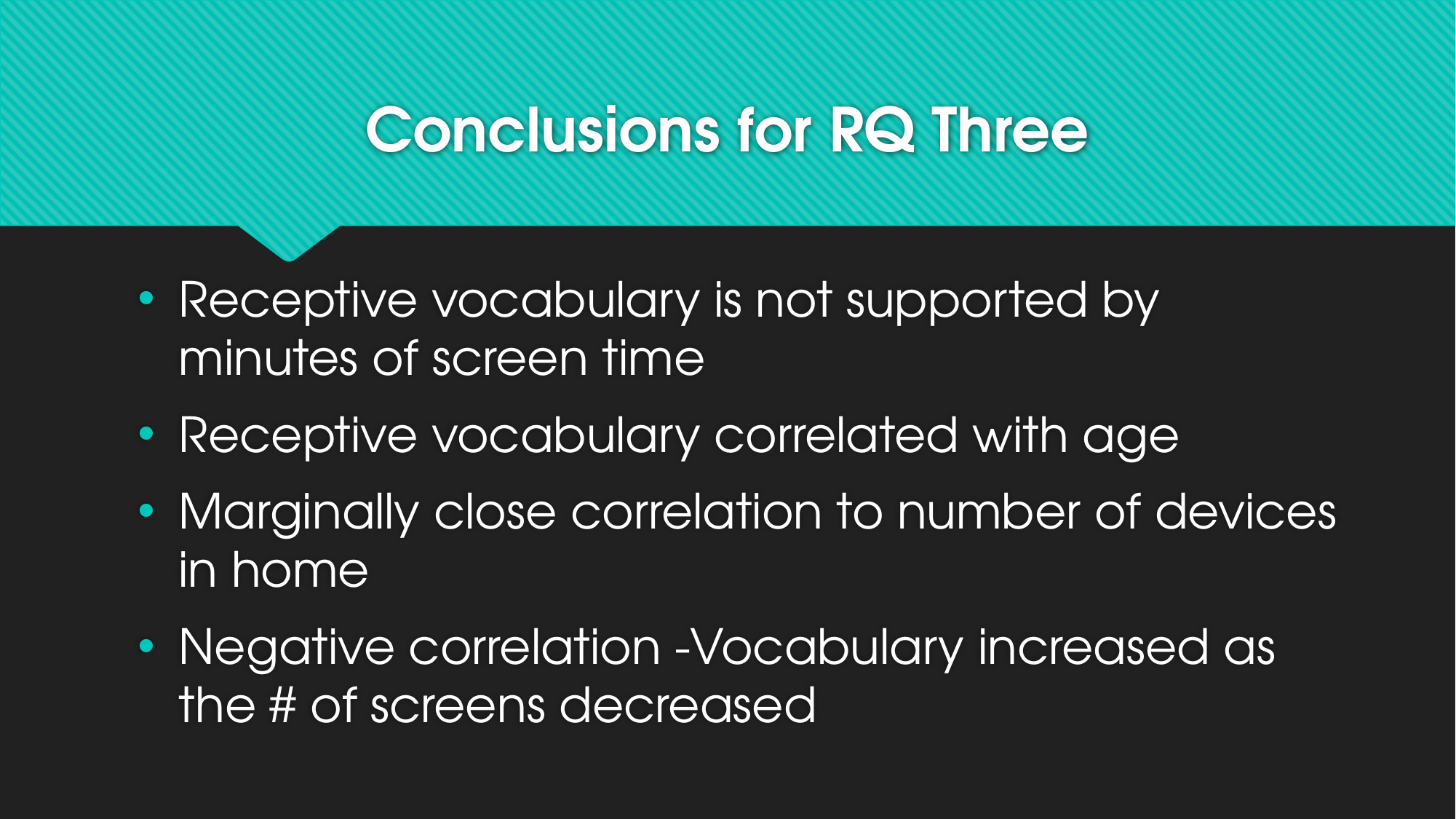

# Conclusions for RQ Three
Receptive vocabulary is not supported by minutes of screen time
Receptive vocabulary correlated with age
Marginally close correlation to number of devices in home
Negative correlation -Vocabulary increased as the # of screens decreased